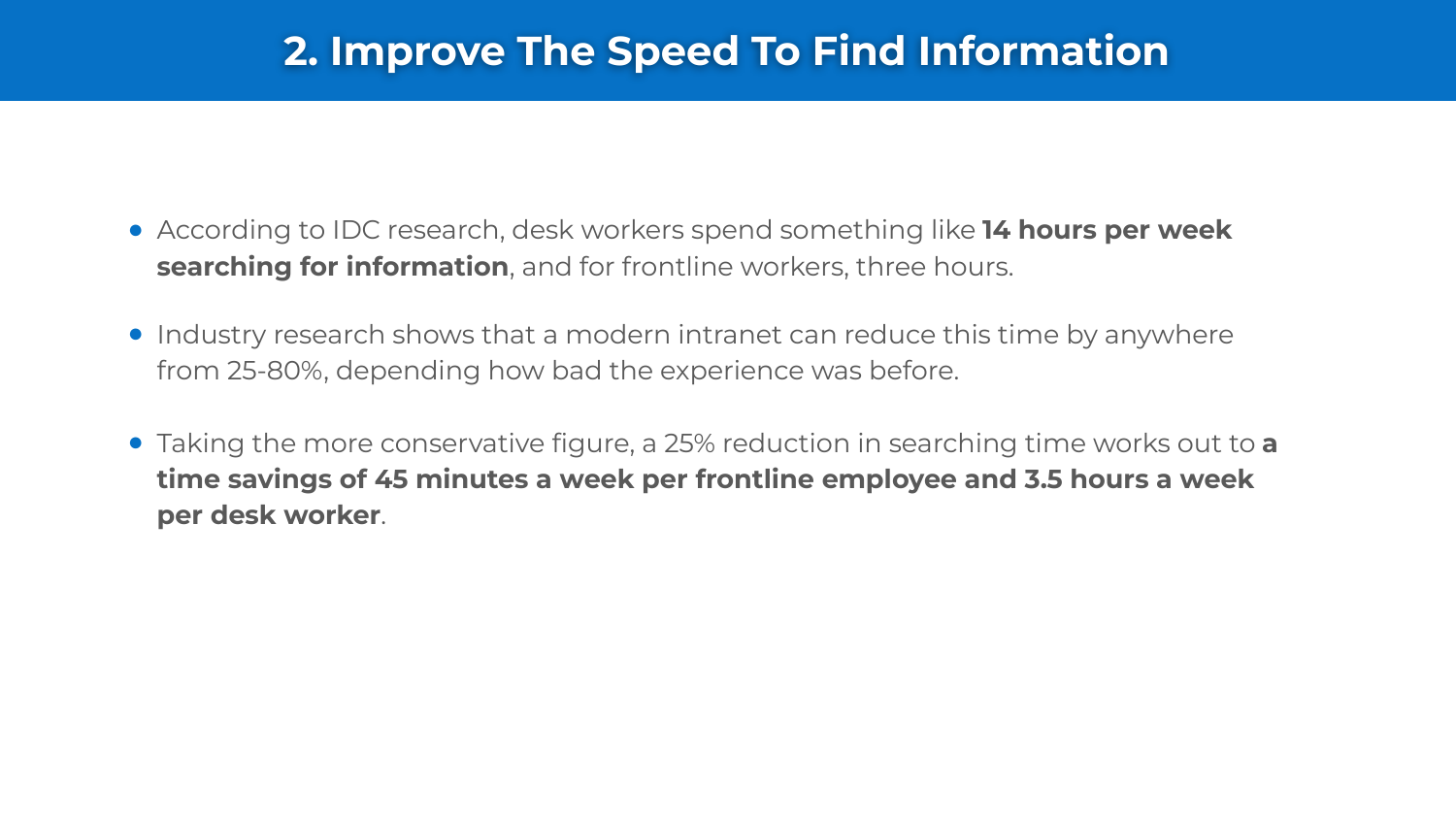

2. Improve The Speed To Find Information
According to IDC research, desk workers spend something like 14 hours per week searching for information, and for frontline workers, three hours.
Industry research shows that a modern intranet can reduce this time by anywhere from 25-80%, depending how bad the experience was before.
Taking the more conservative figure, a 25% reduction in searching time works out to a time savings of 45 minutes a week per frontline employee and 3.5 hours a week per desk worker.